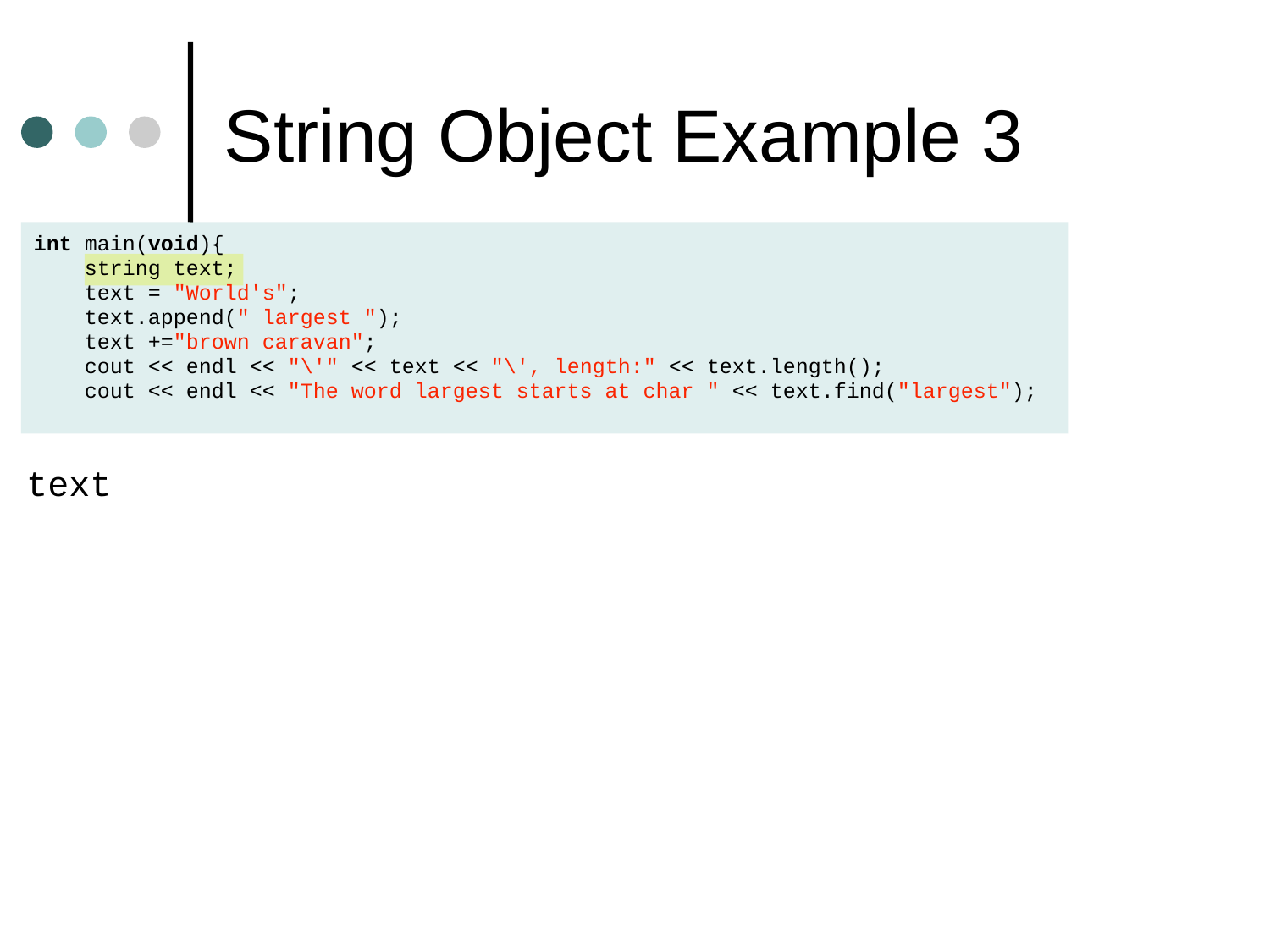

# String Object Example 3
int main(void){
    string text;
    text = "World's";
    text.append(" largest ");
    text +="brown caravan";
    cout << endl << "\'" << text << "\', length:" << text.length();
    cout << endl << "The word largest starts at char " << text.find("largest");

text